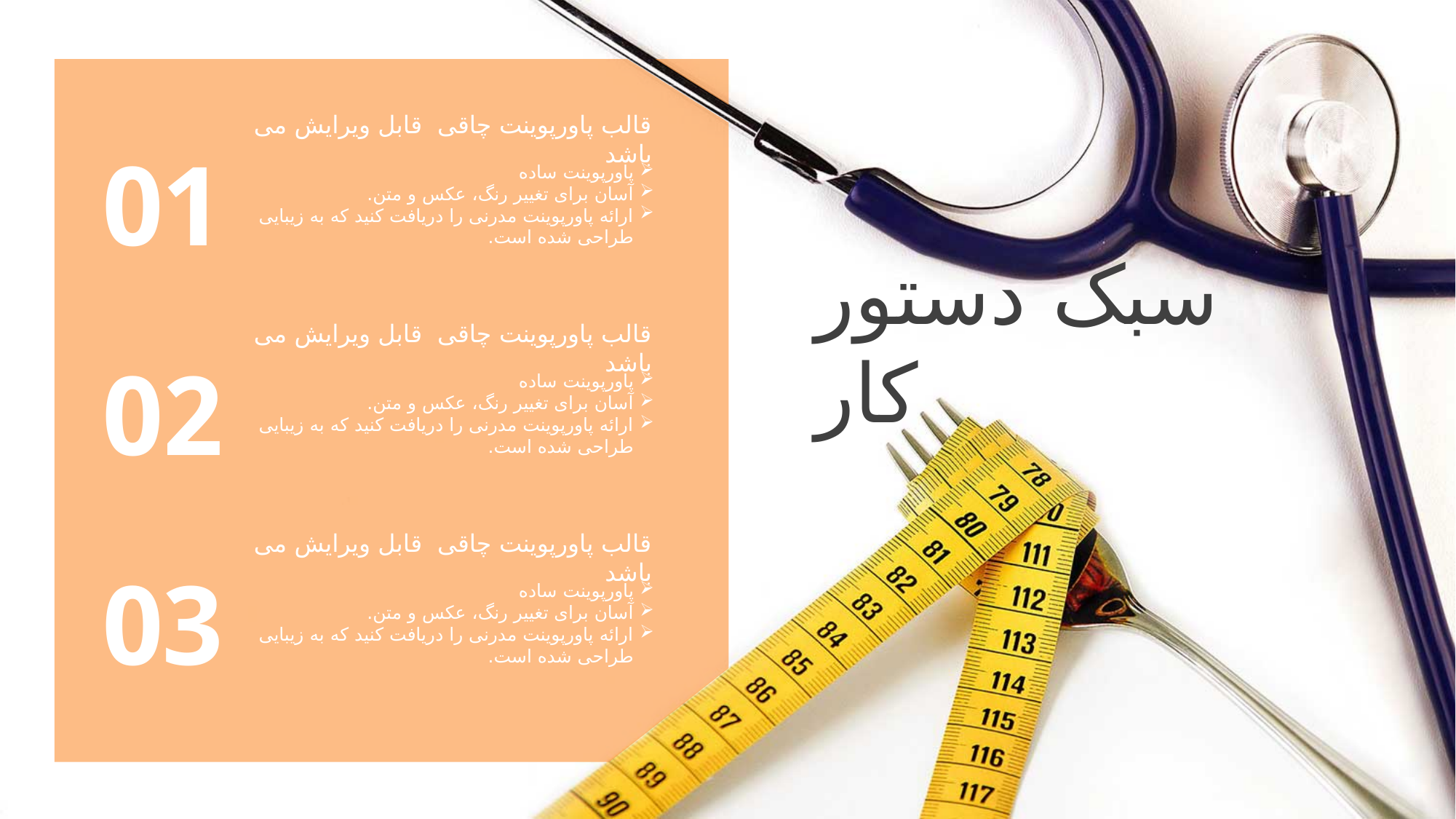

قالب پاورپوینت چاقی  قابل ویرایش می باشد
پاورپوینت ساده
آسان برای تغییر رنگ، عکس و متن.
ارائه پاورپوینت مدرنی را دریافت کنید که به زیبایی طراحی شده است.
01
سبک دستور کار
قالب پاورپوینت چاقی  قابل ویرایش می باشد
پاورپوینت ساده
آسان برای تغییر رنگ، عکس و متن.
ارائه پاورپوینت مدرنی را دریافت کنید که به زیبایی طراحی شده است.
02
قالب پاورپوینت چاقی  قابل ویرایش می باشد
پاورپوینت ساده
آسان برای تغییر رنگ، عکس و متن.
ارائه پاورپوینت مدرنی را دریافت کنید که به زیبایی طراحی شده است.
03